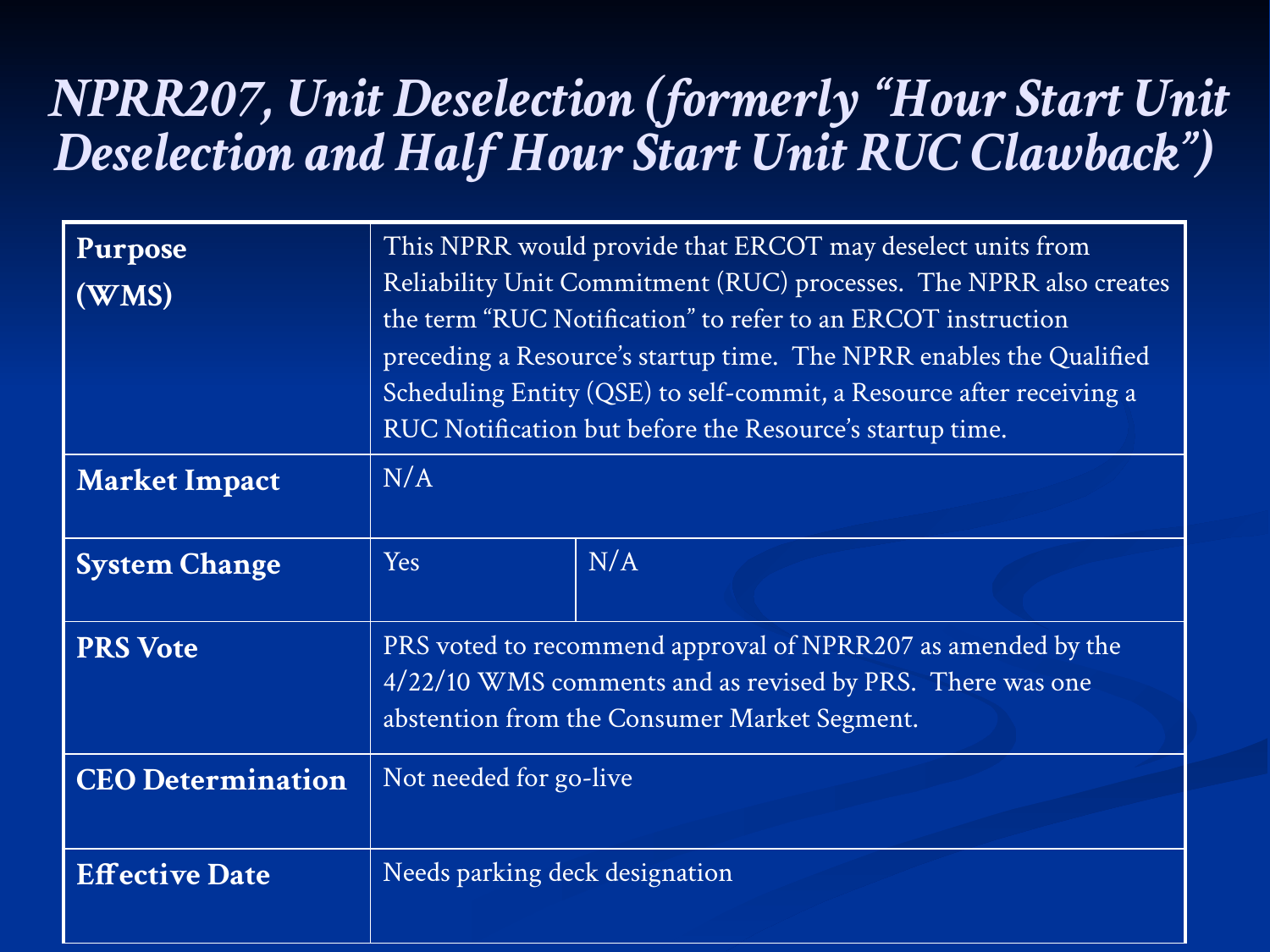

# NPRR207, Unit Deselection (formerly “Hour Start Unit Deselection and Half Hour Start Unit RUC Clawback”)
| Purpose (WMS) | This NPRR would provide that ERCOT may deselect units from Reliability Unit Commitment (RUC) processes. The NPRR also creates the term “RUC Notification” to refer to an ERCOT instruction preceding a Resource’s startup time. The NPRR enables the Qualified Scheduling Entity (QSE) to self-commit, a Resource after receiving a RUC Notification but before the Resource’s startup time. |  |
| --- | --- | --- |
| Market Impact | N/A |  |
| System Change | Yes | N/A |
| PRS Vote | PRS voted to recommend approval of NPRR207 as amended by the 4/22/10 WMS comments and as revised by PRS. There was one abstention from the Consumer Market Segment. |  |
| CEO Determination | Not needed for go-live |  |
| Effective Date | Needs parking deck designation |  |